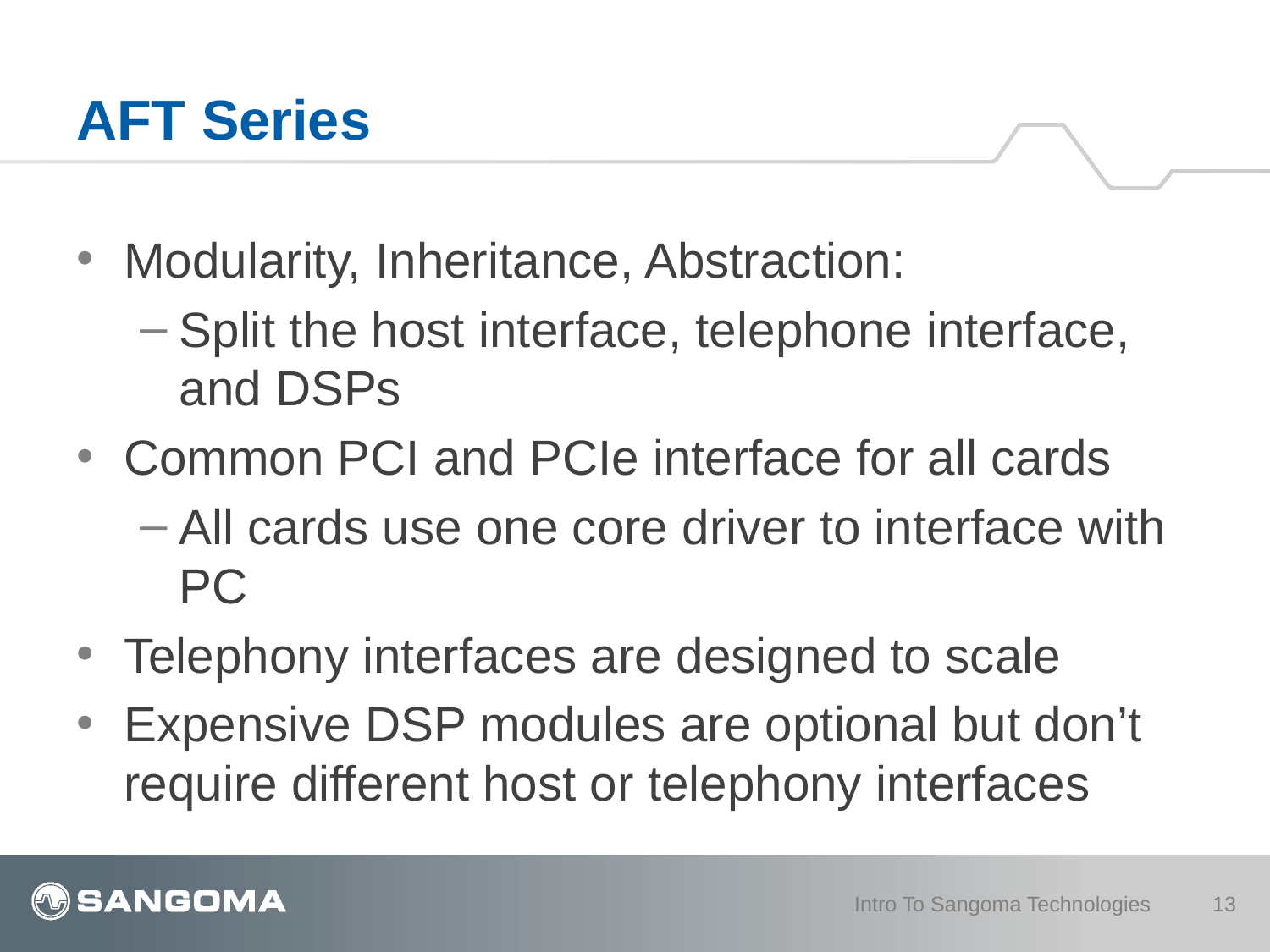

# AFT Series
Modularity, Inheritance, Abstraction:
Split the host interface, telephone interface, and DSPs
Common PCI and PCIe interface for all cards
All cards use one core driver to interface with PC
Telephony interfaces are designed to scale
Expensive DSP modules are optional but don’t require different host or telephony interfaces

Intro To Sangoma Technologies
13